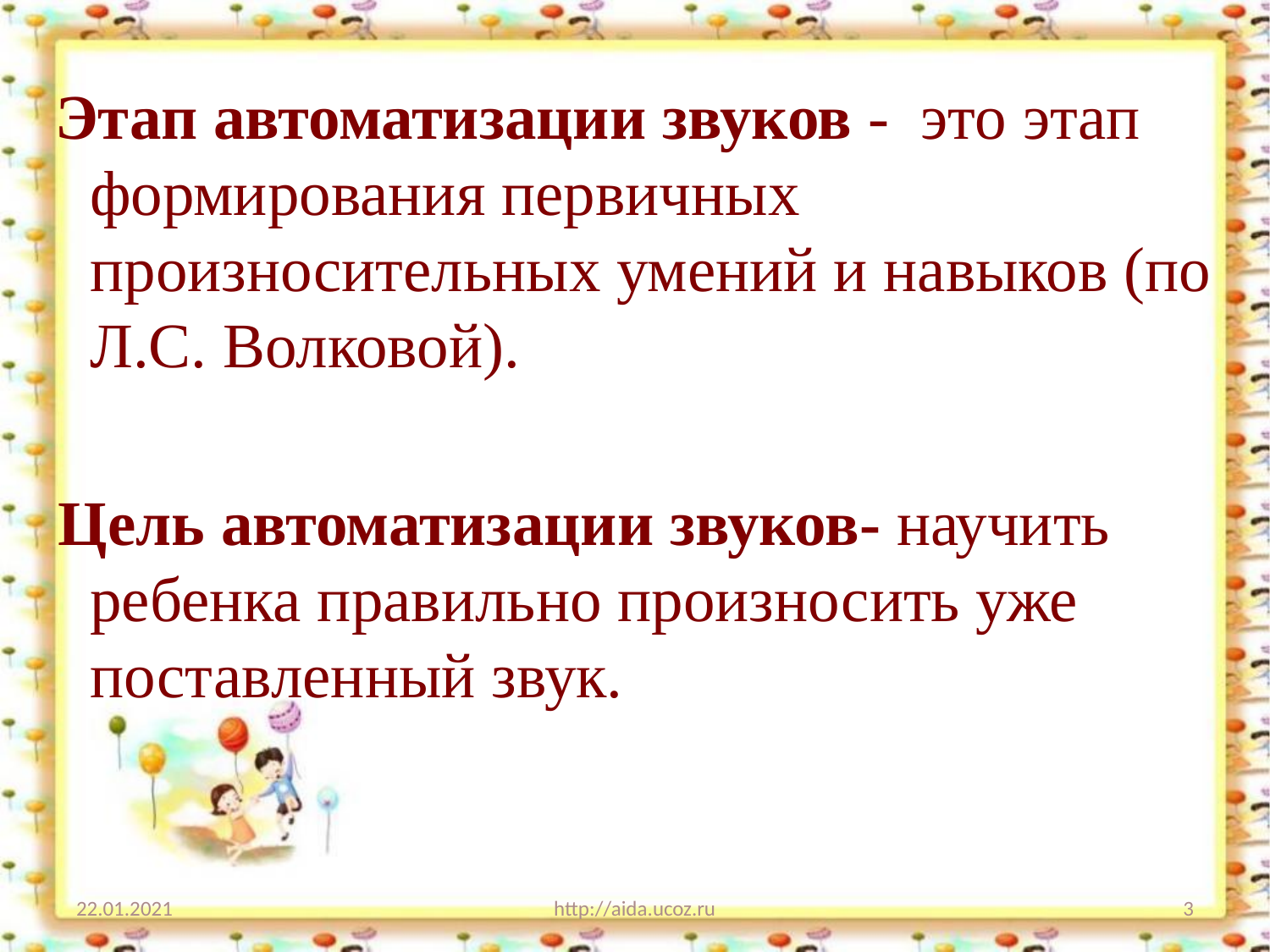

Этап автоматизации звуков -  это этап формирования первичных произносительных умений и навыков (по Л.С. Волковой).

 Цель автоматизации звуков- научить ребенка правильно произносить уже поставленный звук.
22.01.2021
http://aida.ucoz.ru
3